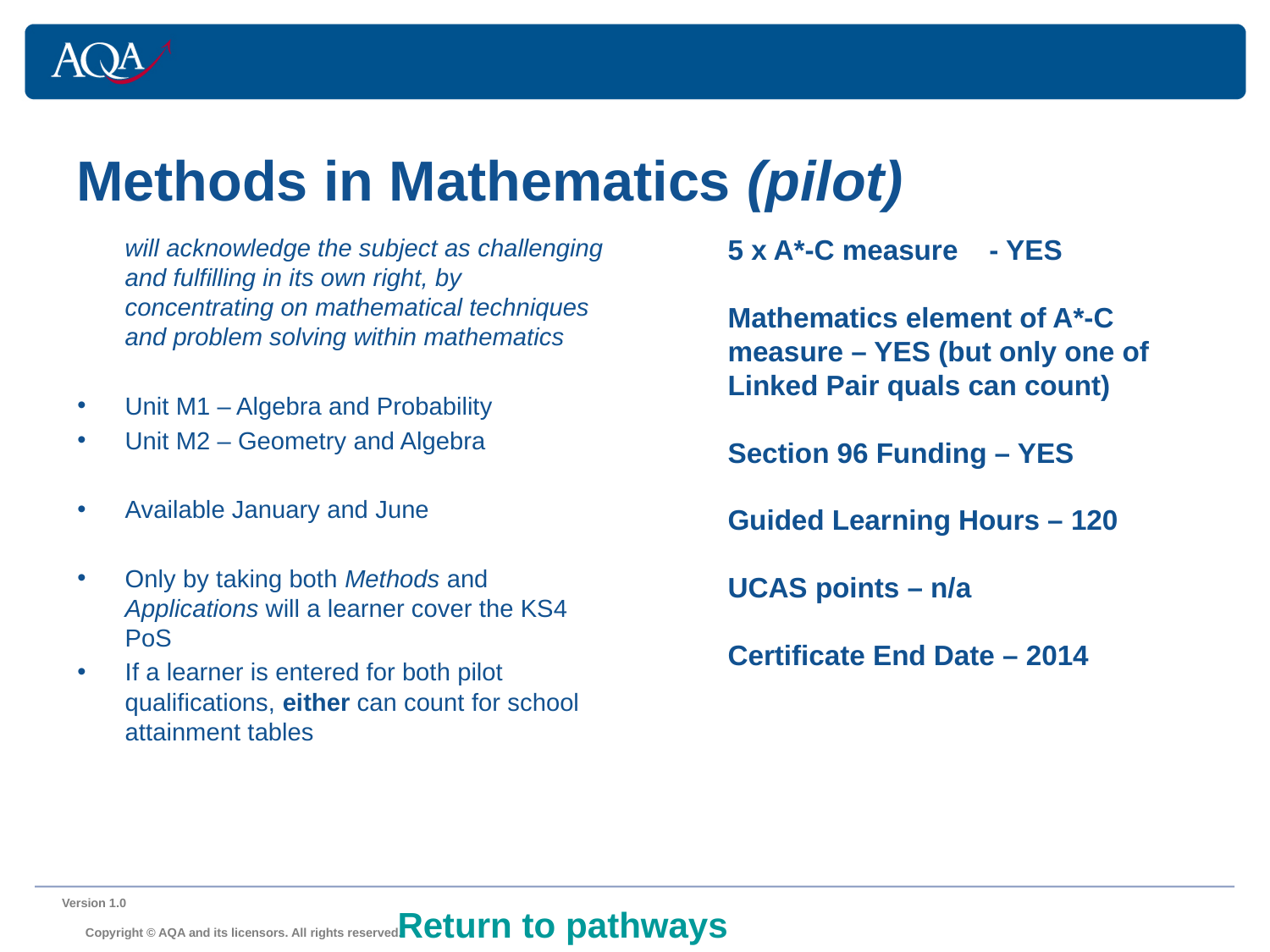

# Methods in Mathematics (pilot)
	will acknowledge the subject as challenging and fulfilling in its own right, by concentrating on mathematical techniques and problem solving within mathematics

Unit M1 – Algebra and Probability
Unit M2 – Geometry and Algebra

Available January and June

Only by taking both Methods and Applications will a learner cover the KS4 PoS
If a learner is entered for both pilot qualifications, either can count for school attainment tables

5 x A*-C measure    - YES

Mathematics element of A*-C measure – YES (but only one of Linked Pair quals can count)

Section 96 Funding – YES

Guided Learning Hours – 120

UCAS points – n/a

Certificate End Date – 2014

Version 1.0                       	       Copyright © AQA and its licensors. All rights reserved.
Return to pathways